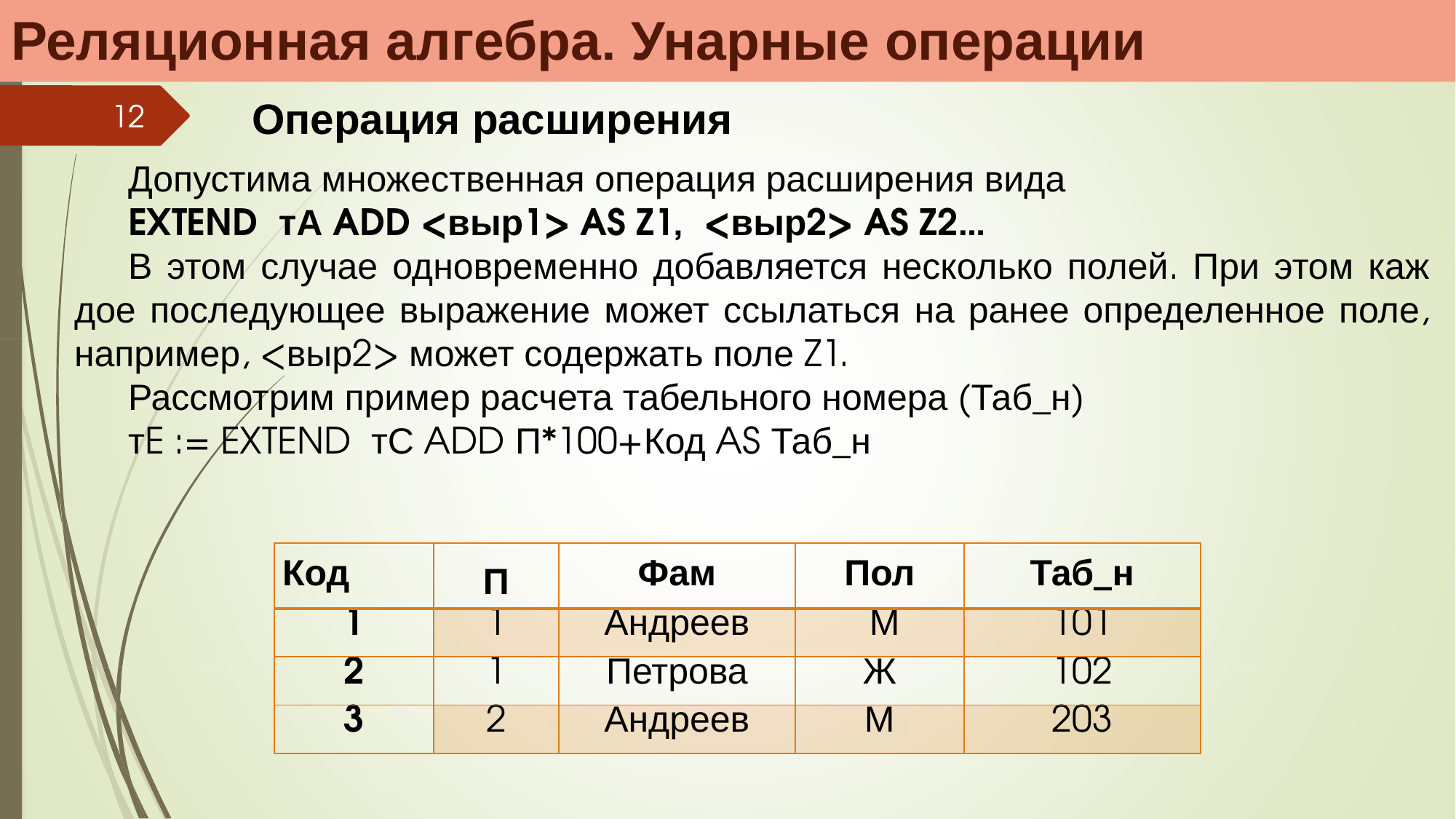

Реляционная алгебра. Унарные операции
Операция расширения
12
Допустима множественная операция расширения вида
EXTEND  тА ADD <выр1> AS Z1,  <выр2> AS Z2…
В этом случае одновременно добавляется несколько полей. При этом каж­дое последующее выражение может ссылаться на ранее определенное поле, например, <выр2> может содержать поле Z1.
Рассмотрим пример расчета табельного номера (Таб_н)
тE := EXTEND  тС ADD П*100+Код AS Таб_н

| Код | П | Фам | Пол | Таб\_н |
| --- | --- | --- | --- | --- |
| 1 | 1 | Андреев | М | 101 |
| 2 | 1 | Петрова | Ж | 102 |
| 3 | 2 | Андреев | М | 203 |